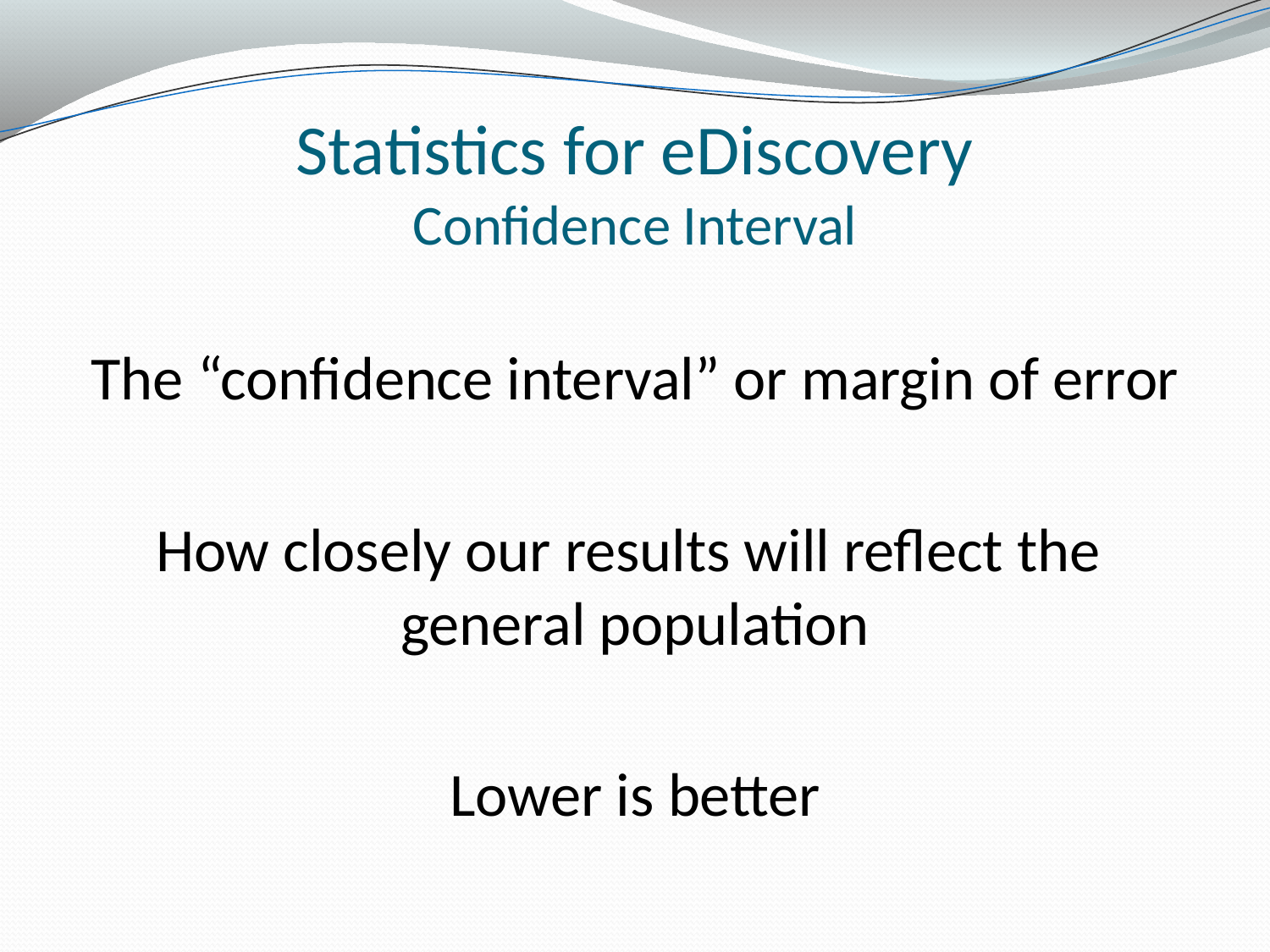

# Statistics for eDiscovery Confidence Interval

The “confidence interval” or margin of error

How closely our results will reflect the
general population

Lower is better